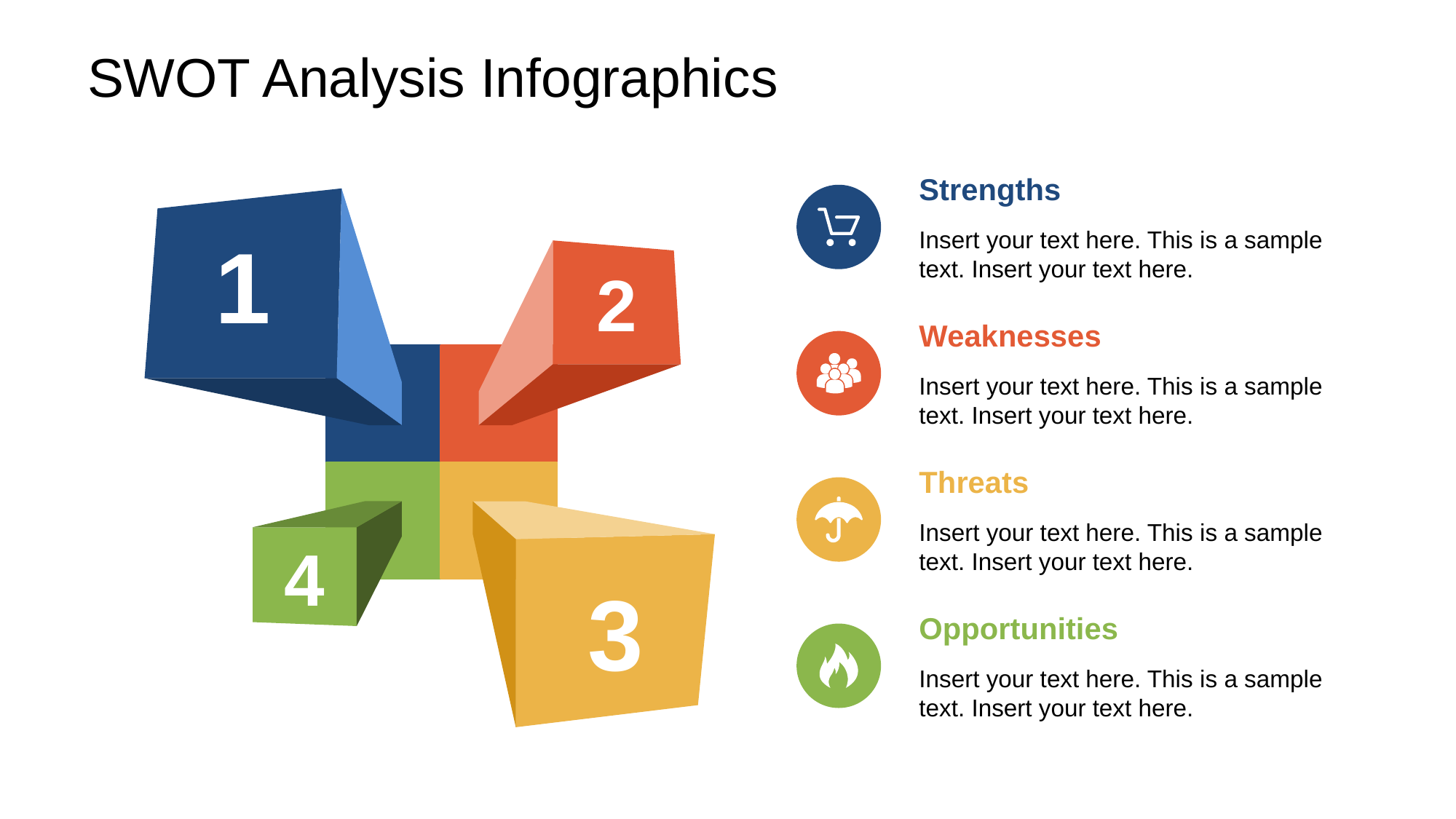

# SWOT Analysis Infographics
Strengths

Insert your text here. This is a sample text. Insert your text here.
Weaknesses

Insert your text here. This is a sample text. Insert your text here.
Threats

Insert your text here. This is a sample text. Insert your text here.
Opportunities

Insert your text here. This is a sample text. Insert your text here.
1

2

4
3